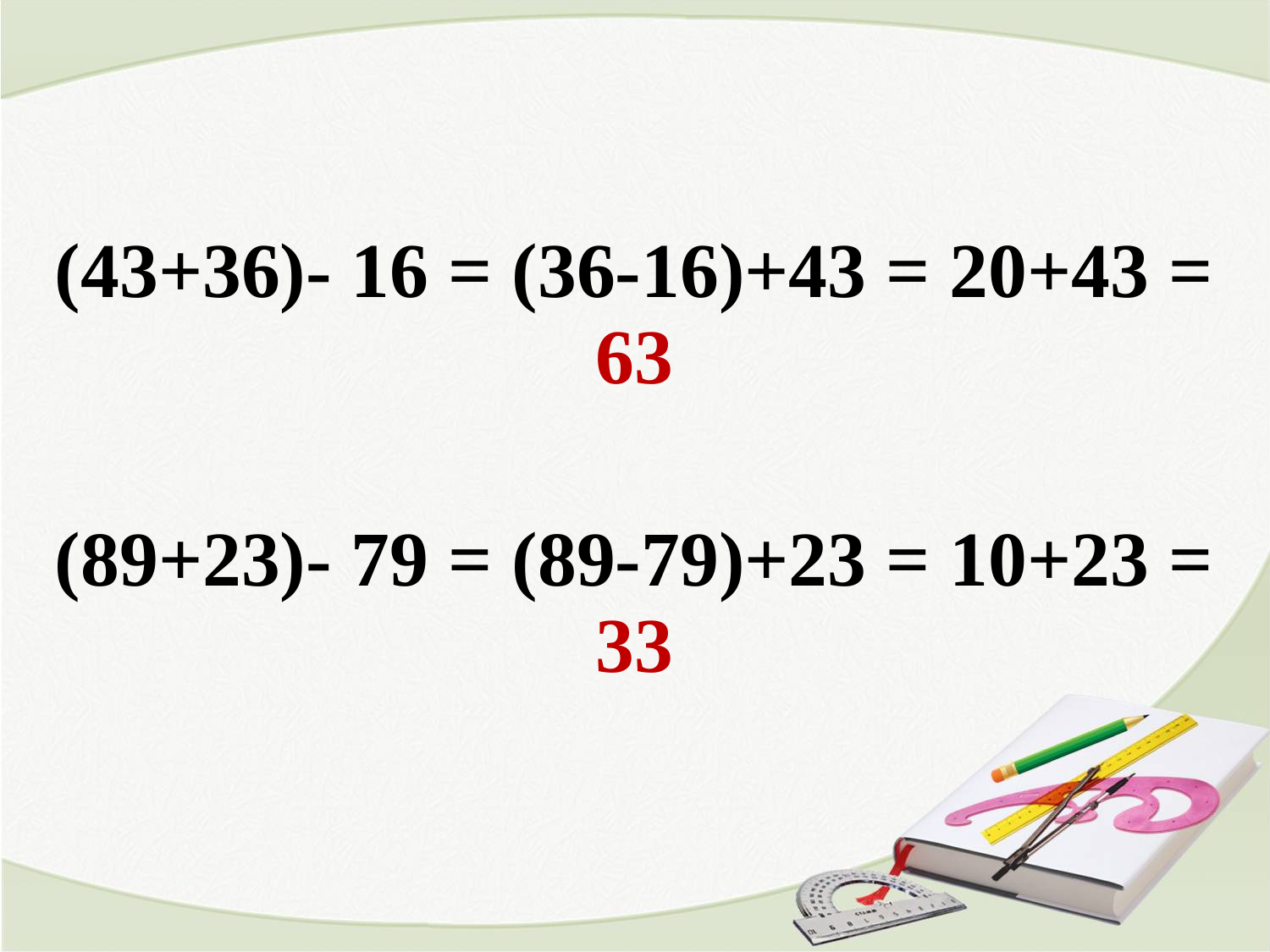

#
(43+36)- 16 = (36-16)+43 = 20+43 = 63

(89+23)- 79 = (89-79)+23 = 10+23 = 33